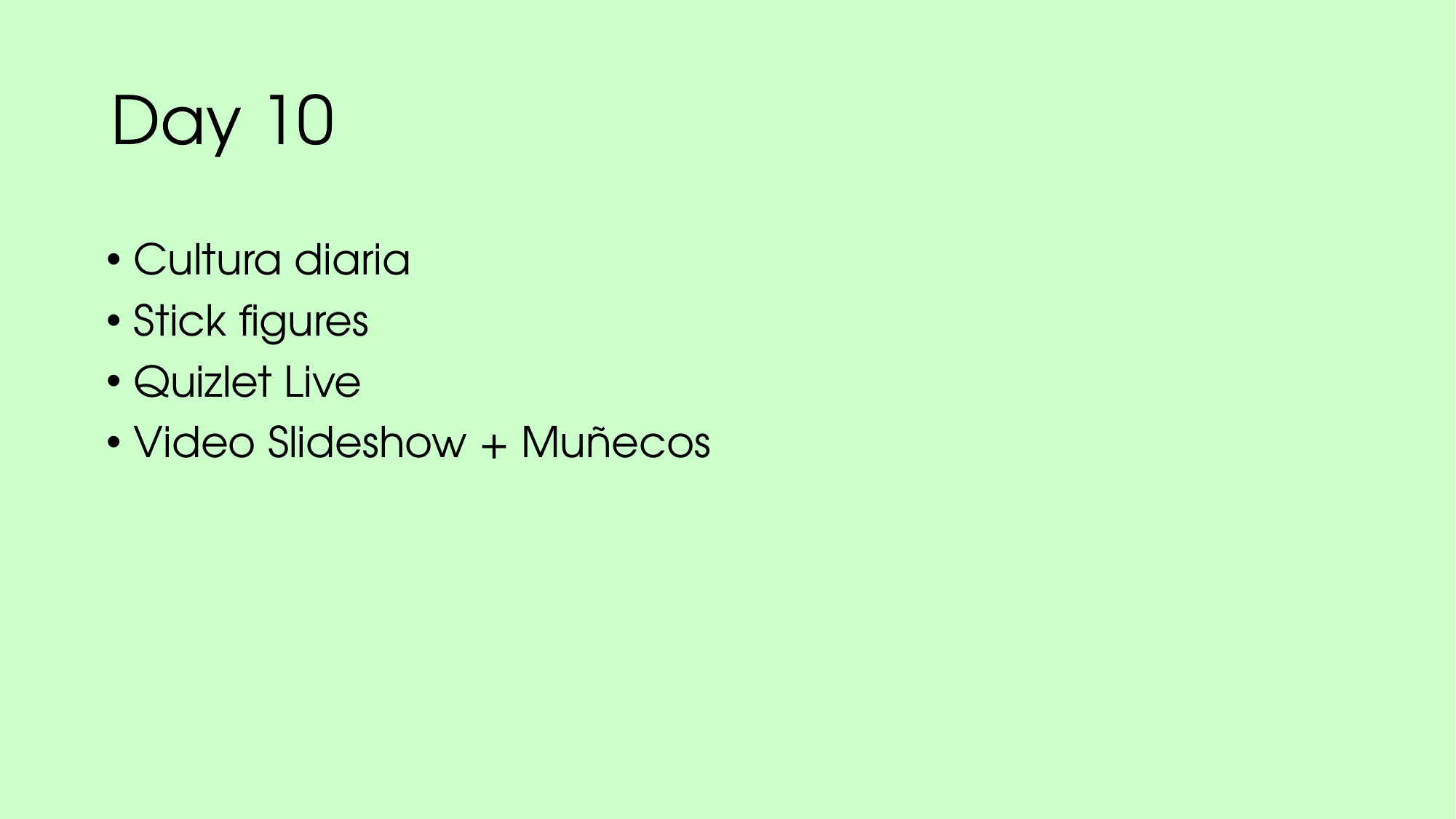

# Day 10
Cultura diaria
Stick figures
Quizlet Live
Video Slideshow + Muñecos